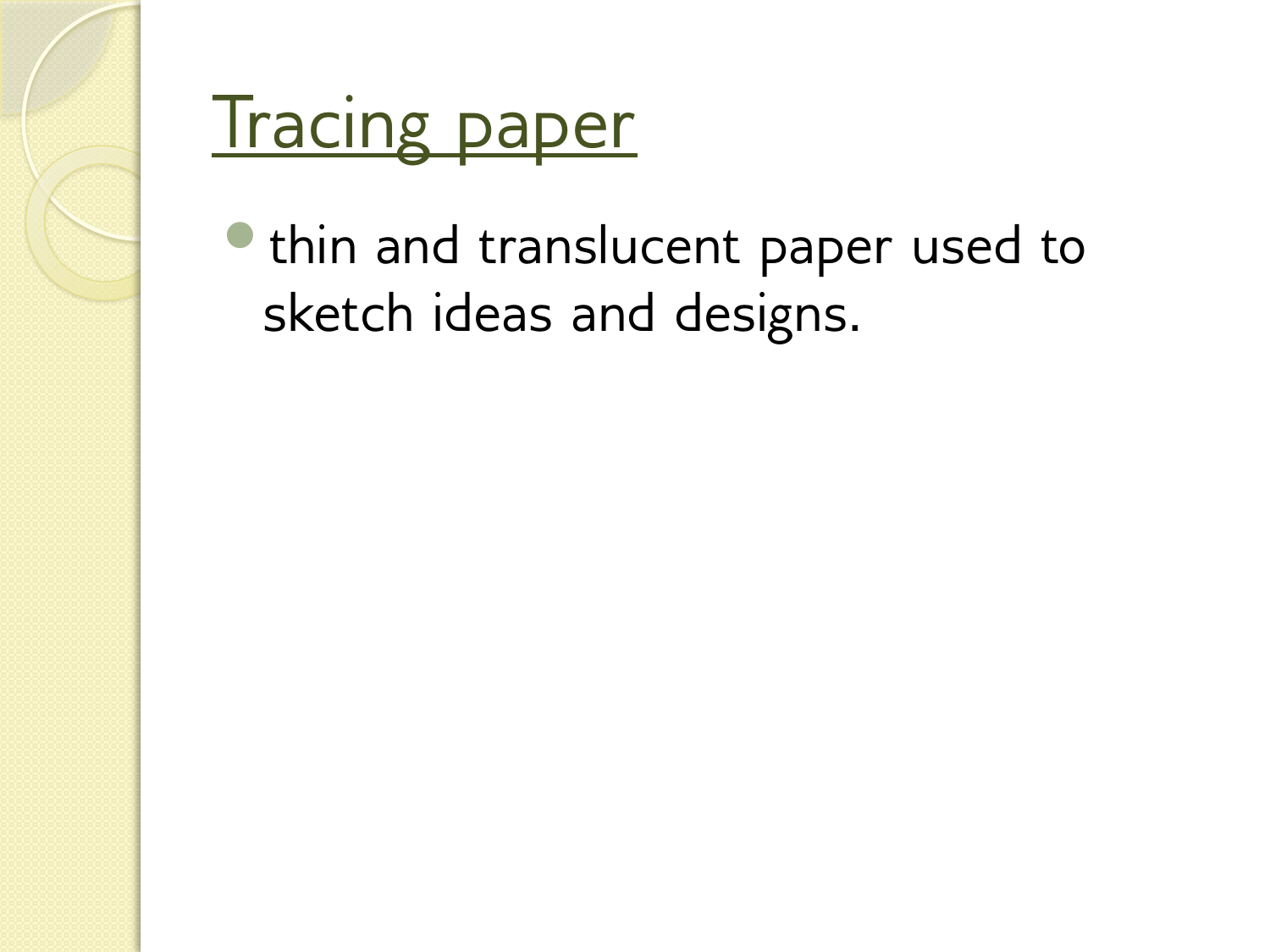

# Tracing paper
thin and translucent paper used to sketch ideas and designs.